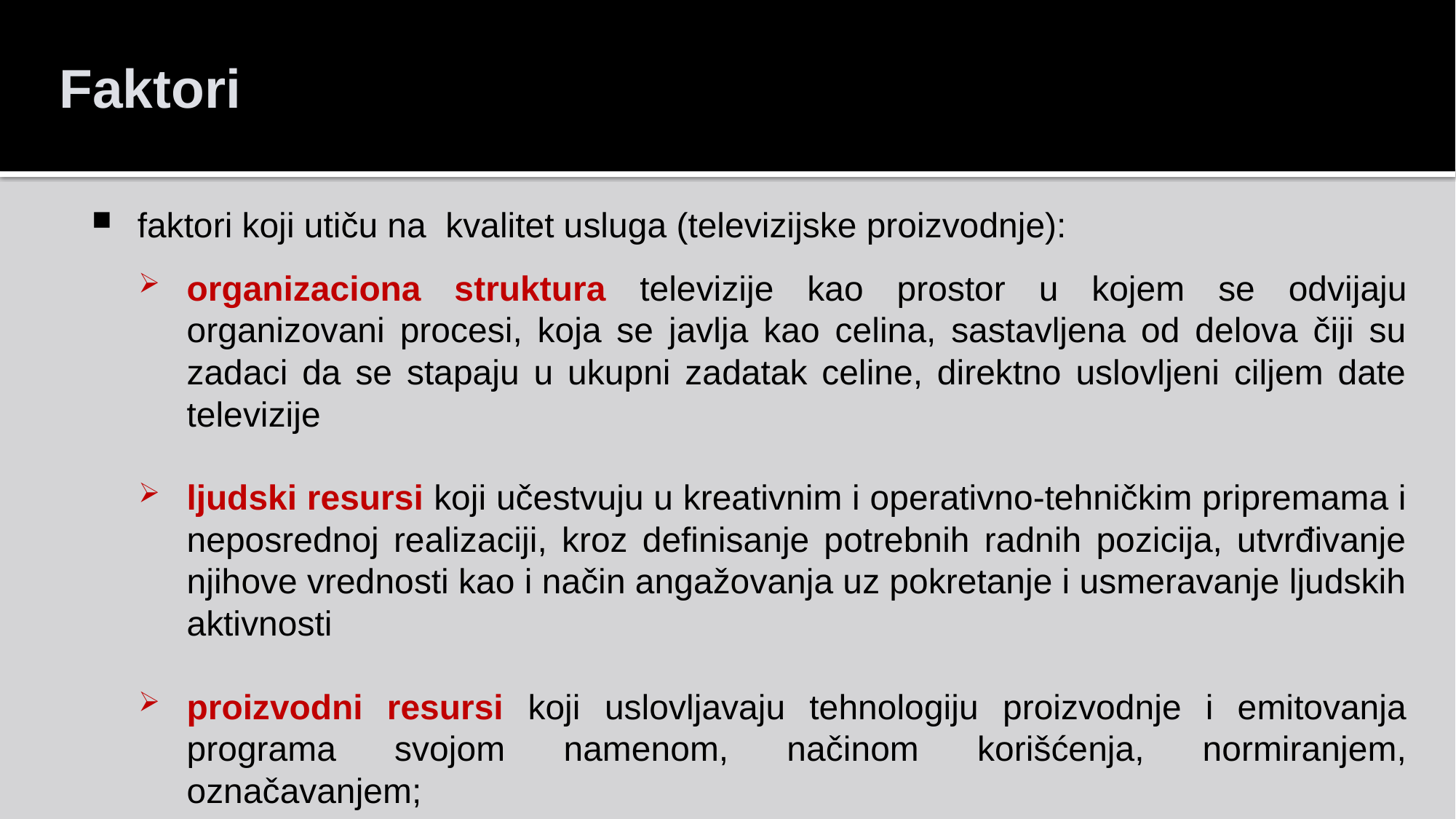

Faktori

faktori koji utiču na  kvalitet usluga (televizijske proizvodnje):

organizaciona struktura televizije kao prostor u kojem se odvijaju organizovani procesi, koja se javlja kao celina, sastavljena od delova čiji su zadaci da se stapaju u ukupni zadatak celine, direktno uslovljeni ciljem date televizije

ljudski resursi koji učestvuju u kreativnim i operativno-tehničkim pripremama i neposrednoj realizaciji, kroz definisanje potrebnih radnih pozicija, utvrđivanje njihove vrednosti kao i način angažovanja uz pokretanje i usmeravanje ljudskih aktivnosti

proizvodni resursi koji uslovljavaju tehnologiju proizvodnje i emitovanja programa svojom namenom, načinom korišćenja, normiranjem, označavanjem;